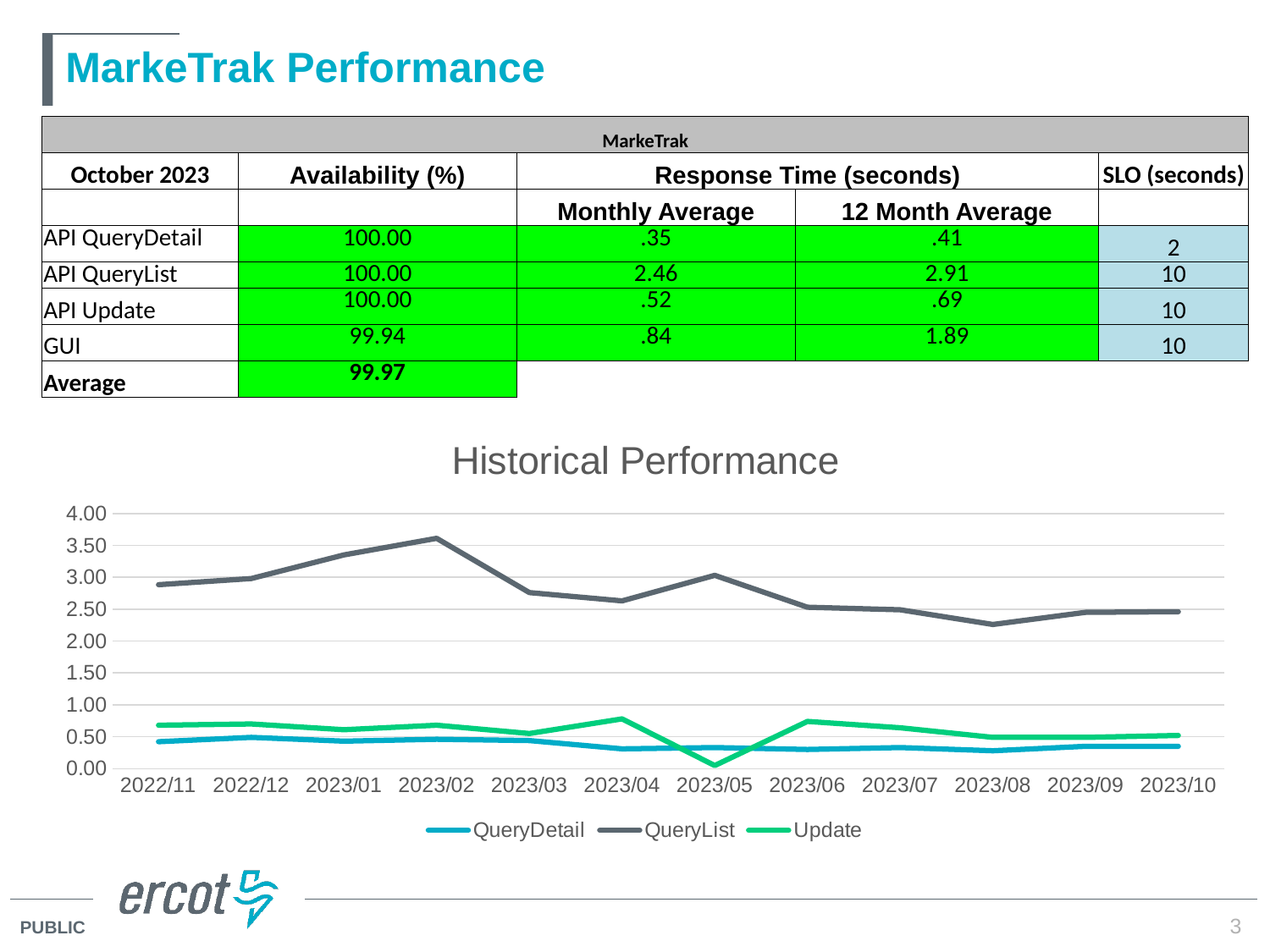

# MarkeTrak Performance
| MarkeTrak |  |  |  |  |
| --- | --- | --- | --- | --- |
| October 2023 | Availability (%) | Response Time (seconds) |  | SLO (seconds) |
|  |  | Monthly Average | 12 Month Average |  |
| API QueryDetail | 100.00 | .35 | .41 | 2 |
| API QueryList | 100.00 | 2.46 | 2.91 | 10 |
| API Update | 100.00 | .52 | .69 | 10 |
| GUI | 99.94 | .84 | 1.89 | 10 |
| Average | 99.97 |  |  |  |

### Chart: Historical Performance

| Category | QueryDetail | QueryList | Update |
|---|---|---|---|
| 2022/11 | 0.421601326074145 | 2.88354652797263 | 0.680169234008618 |
| 2022/12 | 0.49 | 2.98 | 0.7 |
| 2023/01 | 0.43 | 3.35 | 0.61 |
| 2023/02 | 0.46 | 3.61 | 0.68 |
| 2023/03 | 0.44 | 2.76 | 0.55 |
| 2023/04 | 0.31 | 2.63 | 0.78 |
| 2023/05 | 0.33 | 3.03 | 0.048 |
| 2023/06 | 0.3 | 2.53 | 0.74 |
| 2023/07 | 0.33 | 2.49 | 0.64 |
| 2023/08 | 0.28 | 2.26 | 0.49 |
| 2023/09 | 0.35 | 2.45 | 0.49 |
| 2023/10 | 0.35 | 2.46 | 0.52 |
3